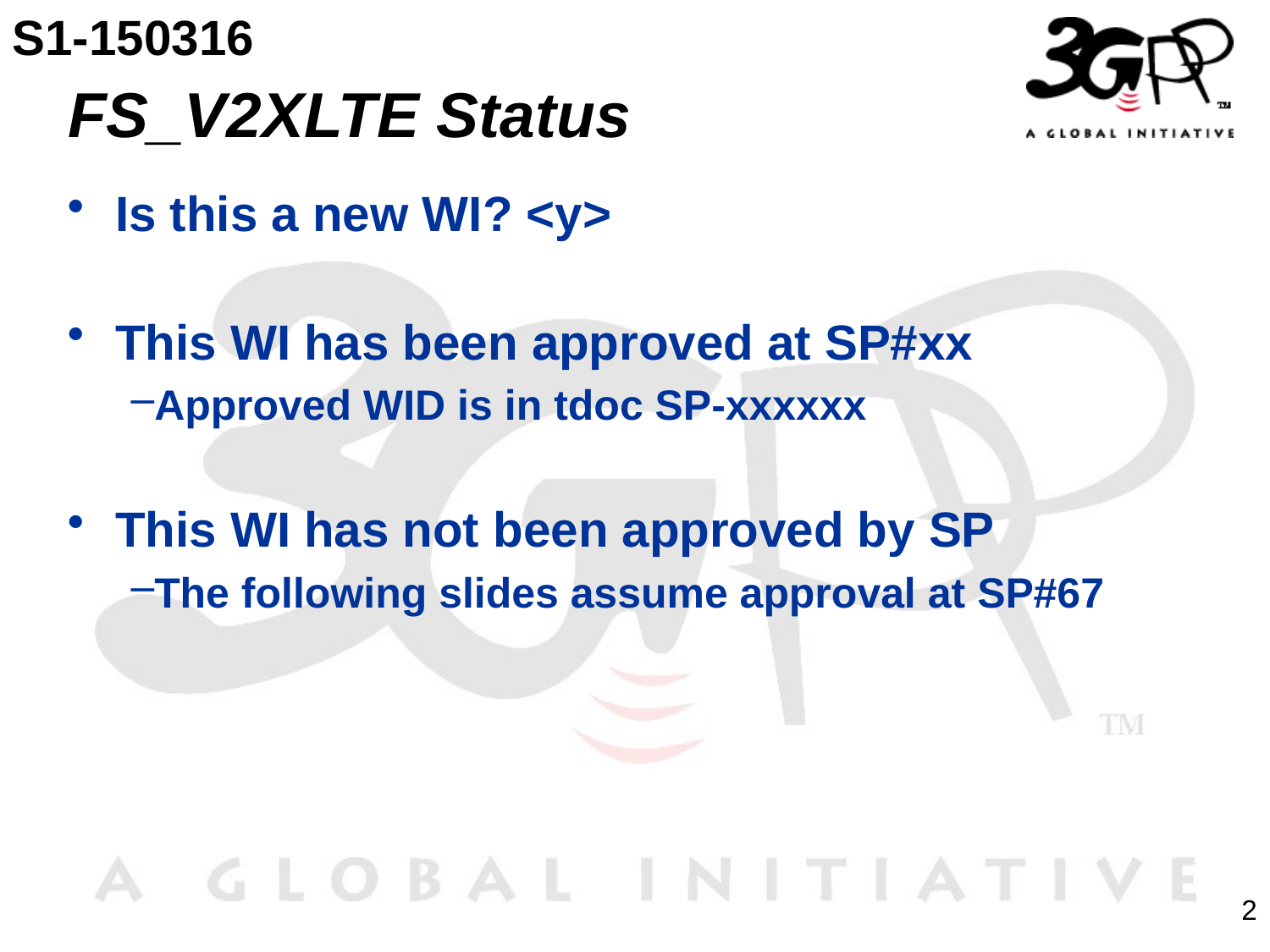

S1-150316
# FS_V2XLTE Status
Is this a new WI? <y>

This WI has been approved at SP#xx
Approved WID is in tdoc SP-xxxxxx

This WI has not been approved by SP
The following slides assume approval at SP#67
2